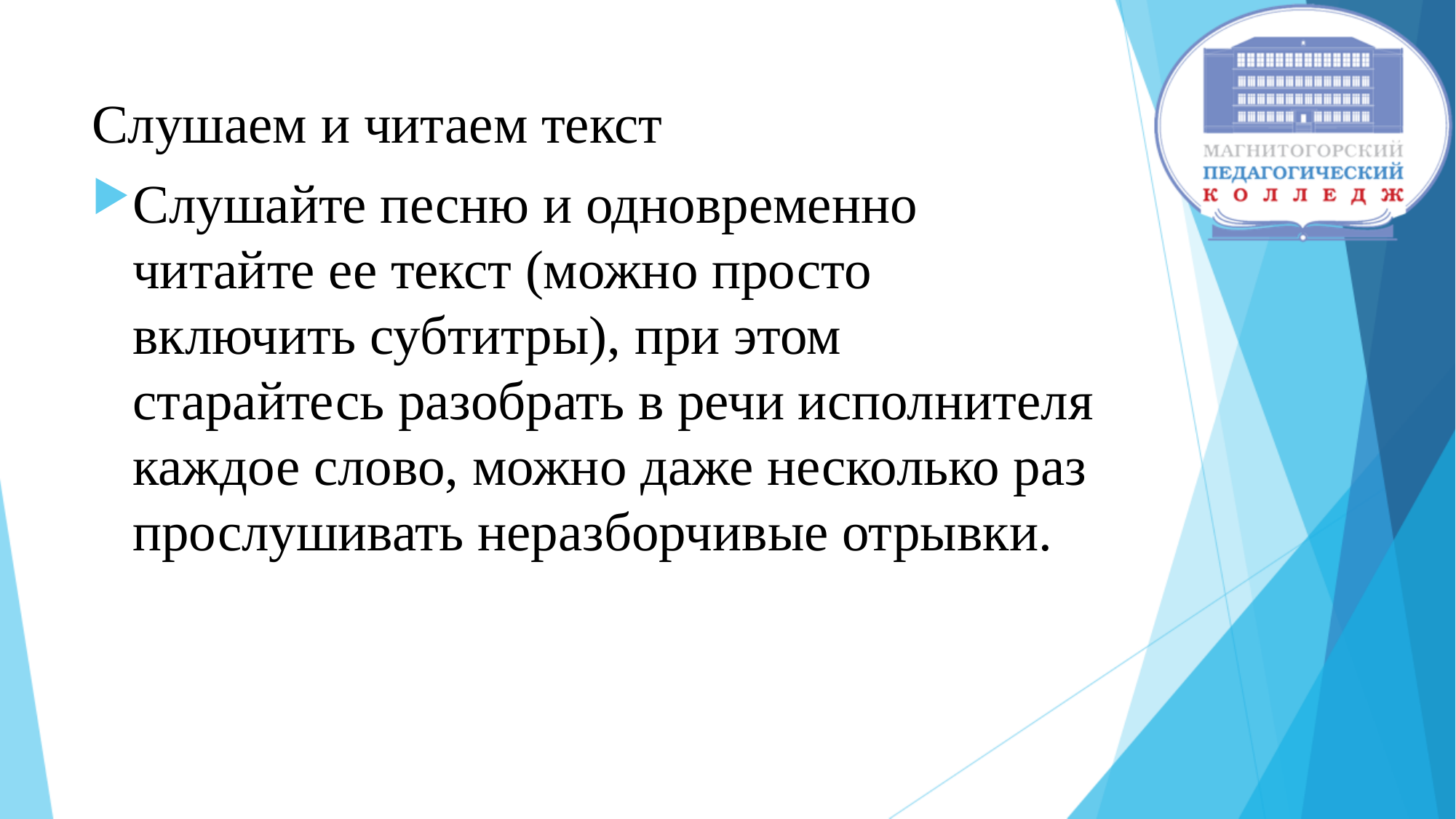

#
Слушаем и читаем текст
Слушайте песню и одновременно читайте ее текст (можно просто включить субтитры), при этом старайтесь разобрать в речи исполнителя каждое слово, можно даже несколько раз прослушивать неразборчивые отрывки.